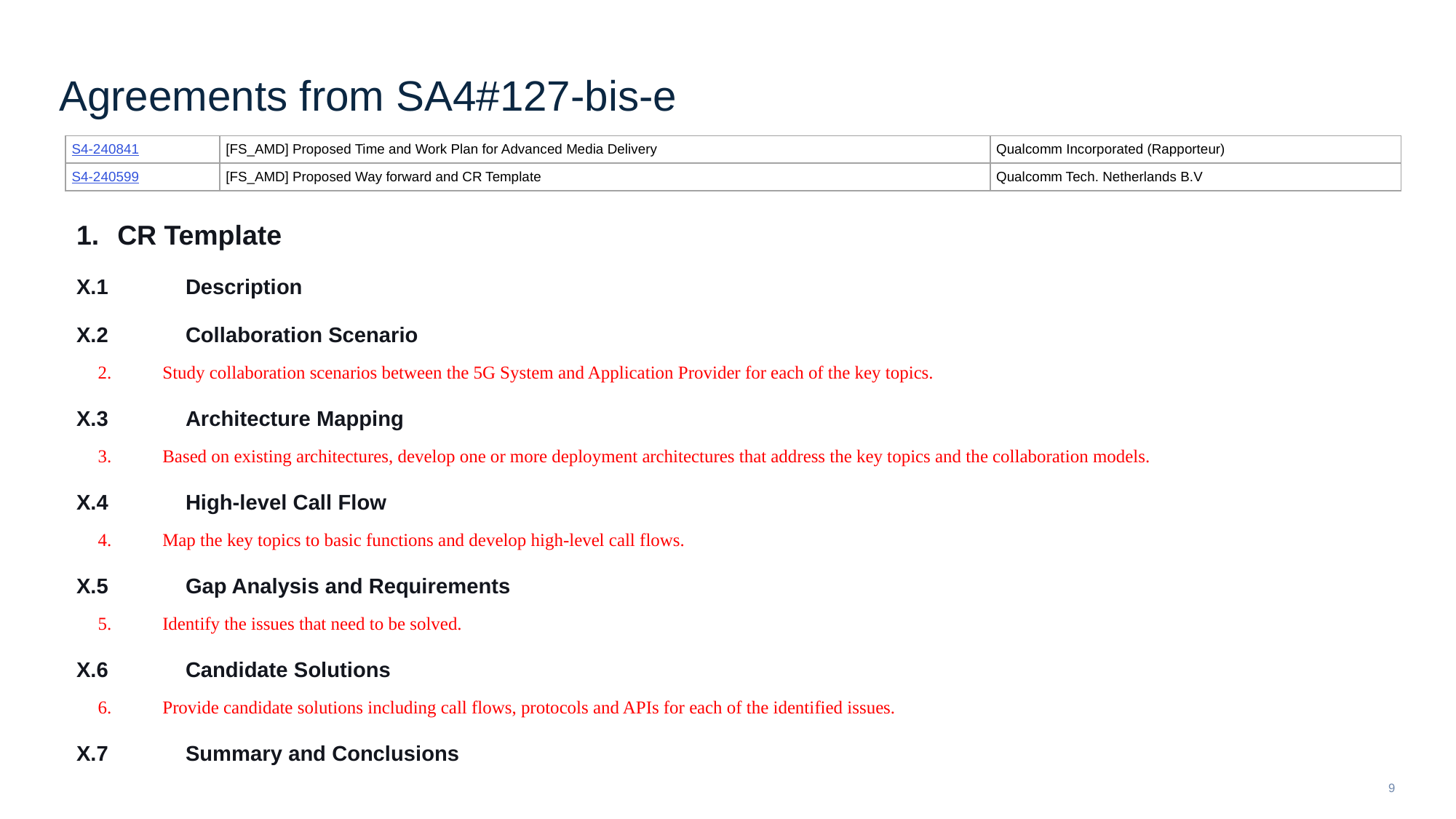

# Agreements from SA4#127-bis-e
| S4-240841 | [FS\_AMD] Proposed Time and Work Plan for Advanced Media Delivery | Qualcomm Incorporated (Rapporteur) |
| --- | --- | --- |
| S4-240599 | [FS\_AMD] Proposed Way forward and CR Template | Qualcomm Tech. Netherlands B.V |
CR Template
X.1	Description
X.2	Collaboration Scenario
2.	Study collaboration scenarios between the 5G System and Application Provider for each of the key topics.
X.3	Architecture Mapping
3.	Based on existing architectures, develop one or more deployment architectures that address the key topics and the collaboration models.
X.4	High-level Call Flow
4.	Map the key topics to basic functions and develop high-level call flows.
X.5	Gap Analysis and Requirements
5.	Identify the issues that need to be solved.
X.6	Candidate Solutions
6.	Provide candidate solutions including call flows, protocols and APIs for each of the identified issues.
X.7	Summary and Conclusions